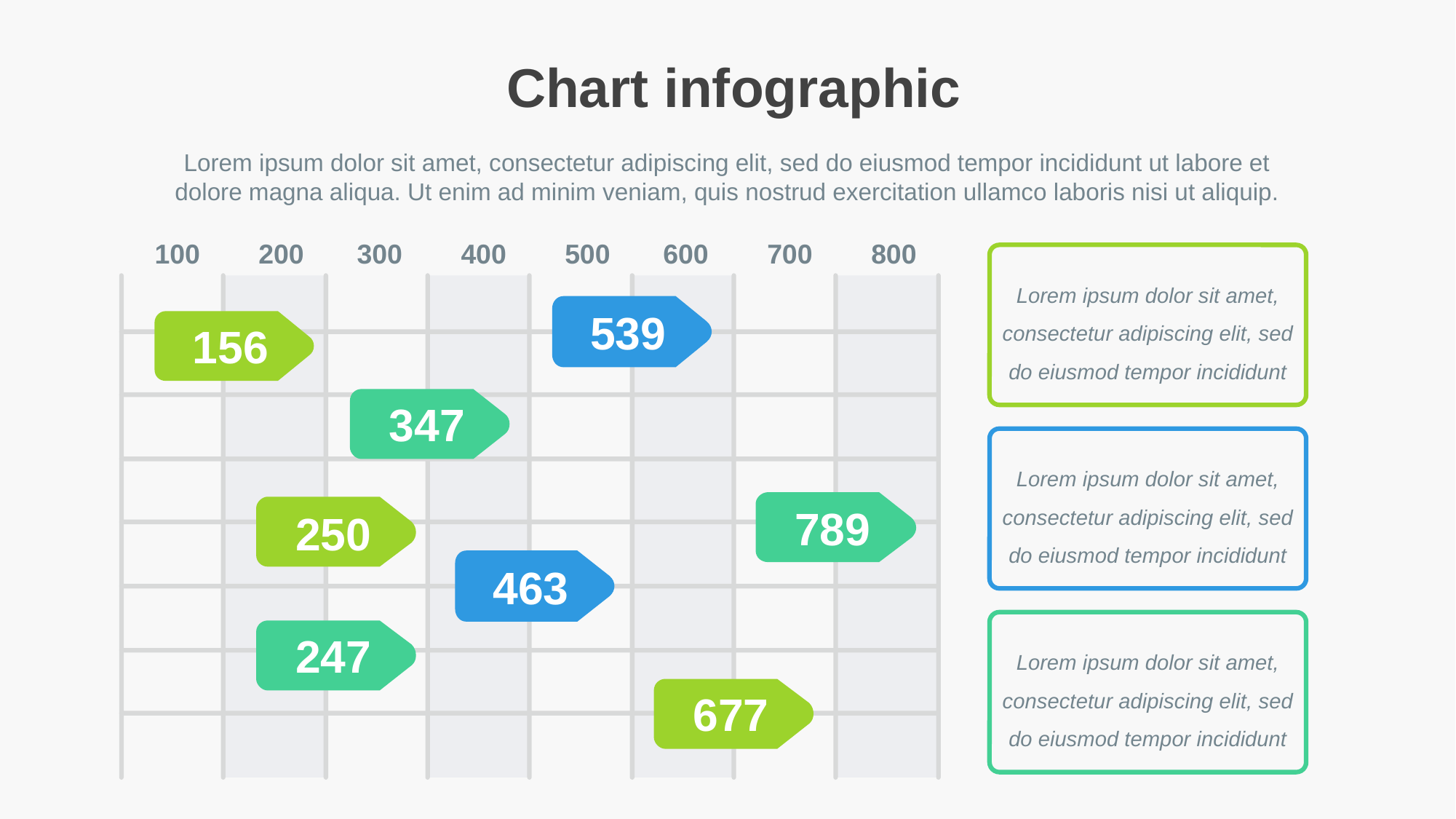

Chart infographic
Lorem ipsum dolor sit amet, consectetur adipiscing elit, sed do eiusmod tempor incididunt ut labore et dolore magna aliqua. Ut enim ad minim veniam, quis nostrud exercitation ullamco laboris nisi ut aliquip.
100
200
300
400
500
600
700
800

Lorem ipsum dolor sit amet, consectetur adipiscing elit, sed do eiusmod tempor incididunt

539

156

347

Lorem ipsum dolor sit amet, consectetur adipiscing elit, sed do eiusmod tempor incididunt

789

250

463

Lorem ipsum dolor sit amet, consectetur adipiscing elit, sed do eiusmod tempor incididunt

247

677